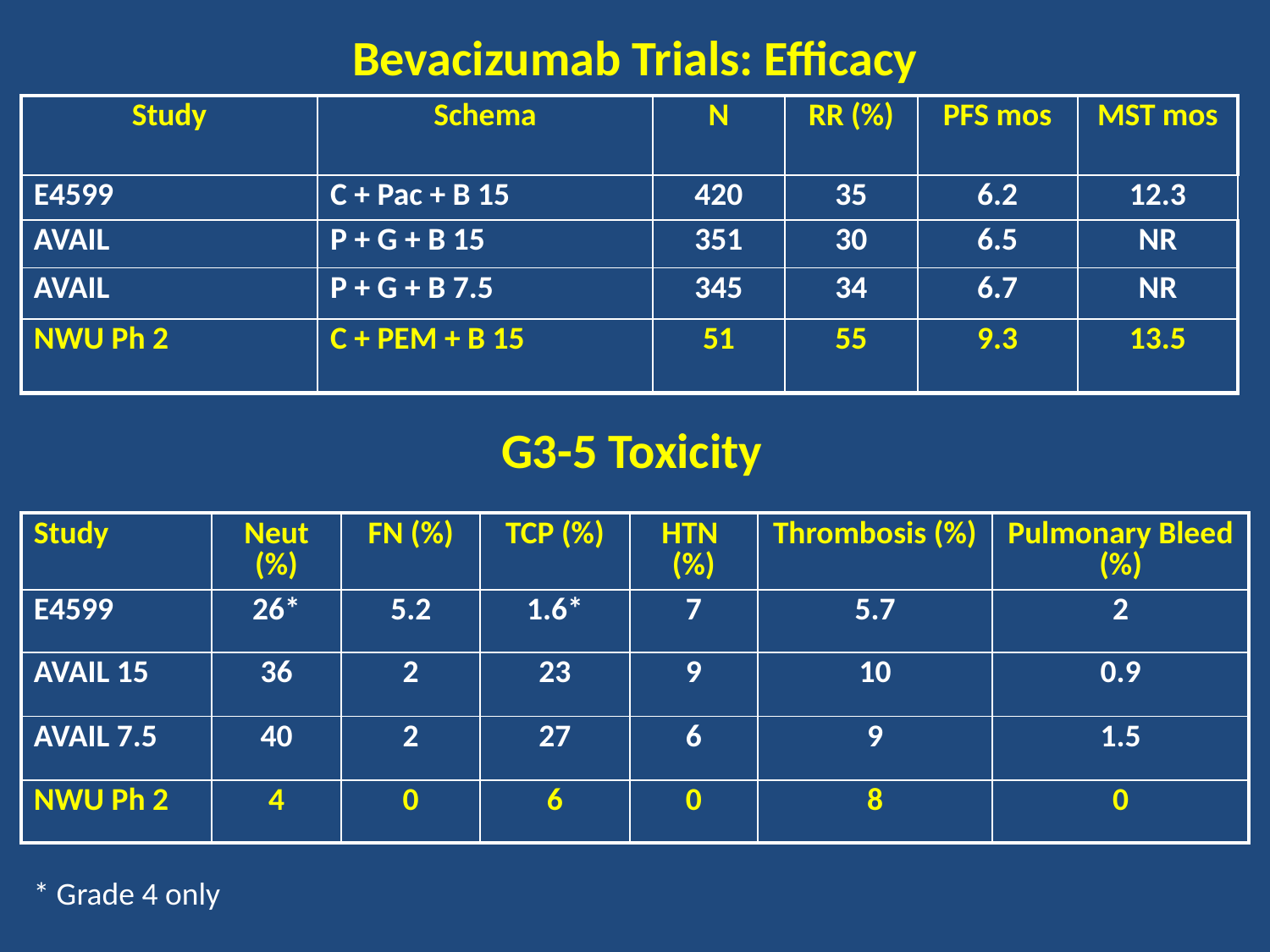

# Bevacizumab Trials: Efficacy
| Study | Schema | N | RR (%) | PFS mos | MST mos |
| --- | --- | --- | --- | --- | --- |
| E4599 | C + Pac + B 15 | 420 | 35 | 6.2 | 12.3 |
| AVAIL | P + G + B 15 | 351 | 30 | 6.5 | NR |
| AVAIL | P + G + B 7.5 | 345 | 34 | 6.7 | NR |
| NWU Ph 2 | C + PEM + B 15 | 51 | 55 | 9.3 | 13.5 |
G3-5 Toxicity
| Study | Neut (%) | FN (%) | TCP (%) | HTN (%) | Thrombosis (%) | Pulmonary Bleed (%) |
| --- | --- | --- | --- | --- | --- | --- |
| E4599 | 26\* | 5.2 | 1.6\* | 7 | 5.7 | 2 |
| AVAIL 15 | 36 | 2 | 23 | 9 | 10 | 0.9 |
| AVAIL 7.5 | 40 | 2 | 27 | 6 | 9 | 1.5 |
| NWU Ph 2 | 4 | 0 | 6 | 0 | 8 | 0 |
* Grade 4 only